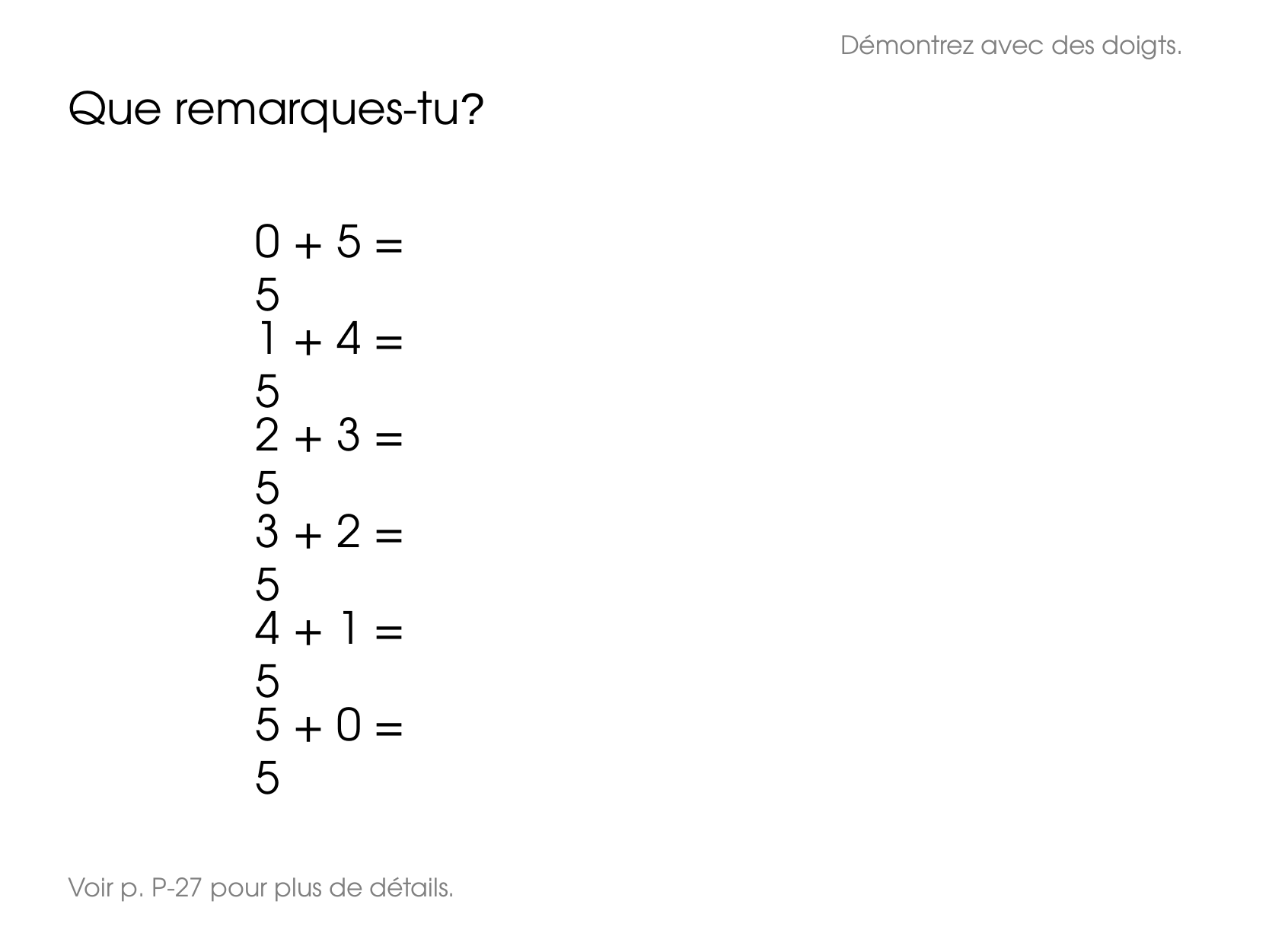

Démontrez avec des doigts.
Que remarques-tu?
0 + 5 = 5
1 + 4 = 5
2 + 3 = 5
3 + 2 = 5
4 + 1 = 5
5 + 0 = 5
Voir p. P-27 pour plus de détails.